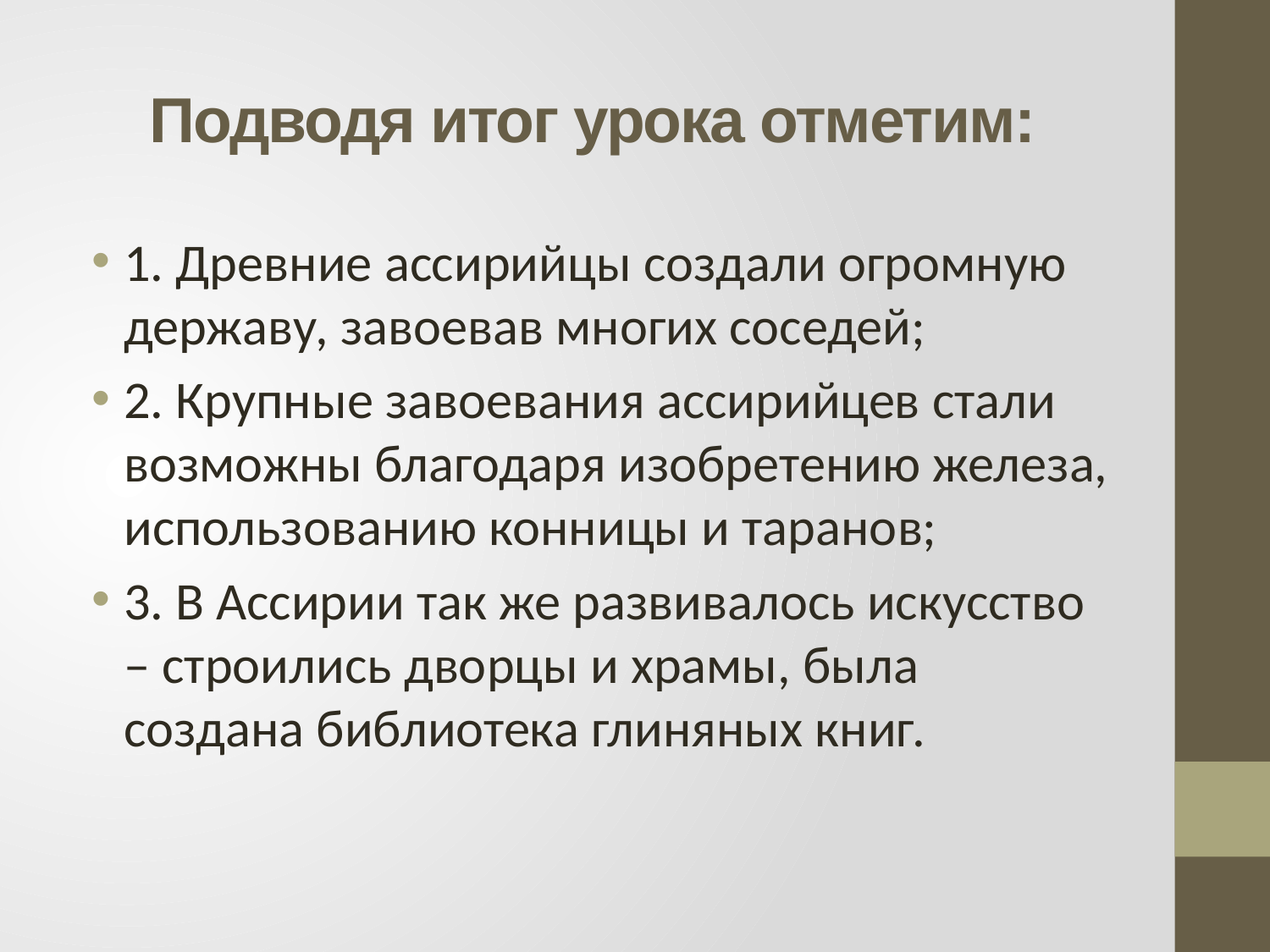

# Подводя итог урока отметим:
1. Древние ассирийцы создали огромную державу, завоевав многих соседей;
2. Крупные завоевания ассирийцев стали возможны благодаря изобретению железа, использованию конницы и таранов;
3. В Ассирии так же развивалось искусство – строились дворцы и храмы, была создана библиотека глиняных книг.